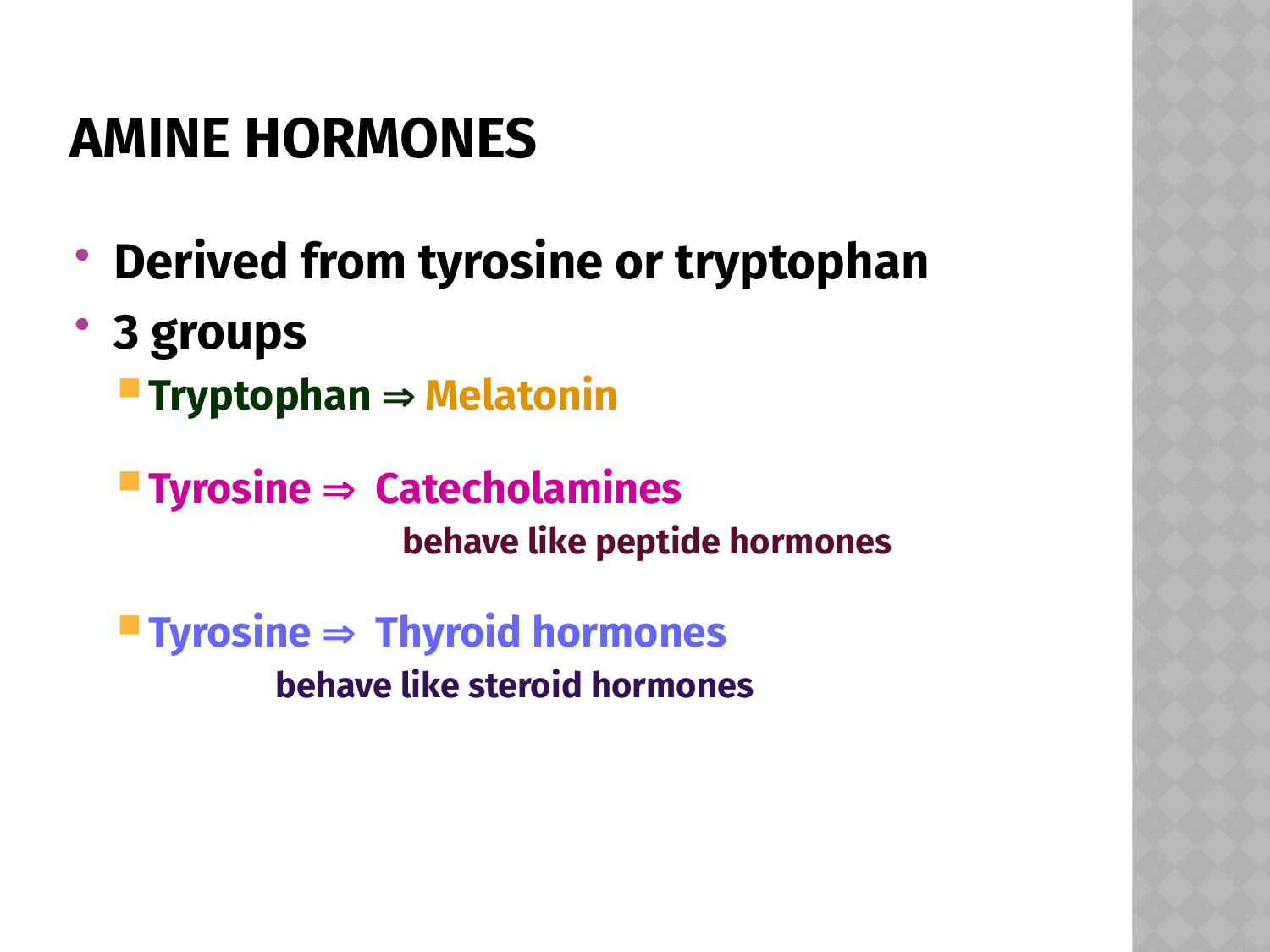

# Amine Hormones
Derived from tyrosine or tryptophan
3 groups
Tryptophan ⇒ Melatonin
Tyrosine ⇒  Catecholamines					behave like peptide hormones
Tyrosine ⇒  Thyroid hormones 				behave like steroid hormones